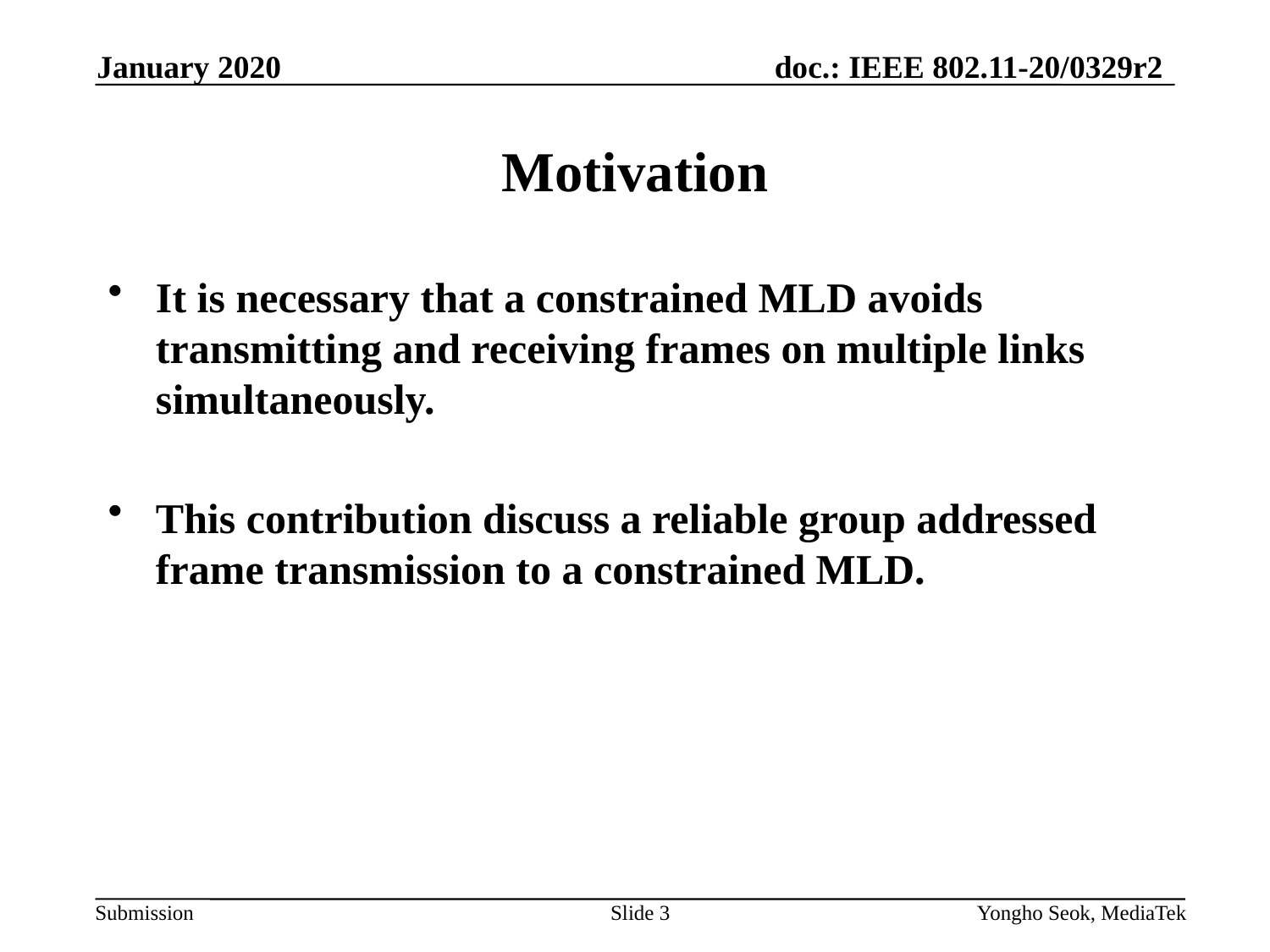

January 2020
# Motivation
It is necessary that a constrained MLD avoids transmitting and receiving frames on multiple links simultaneously.

This contribution discuss a reliable group addressed frame transmission to a constrained MLD.
Slide 3
Yongho Seok, MediaTek